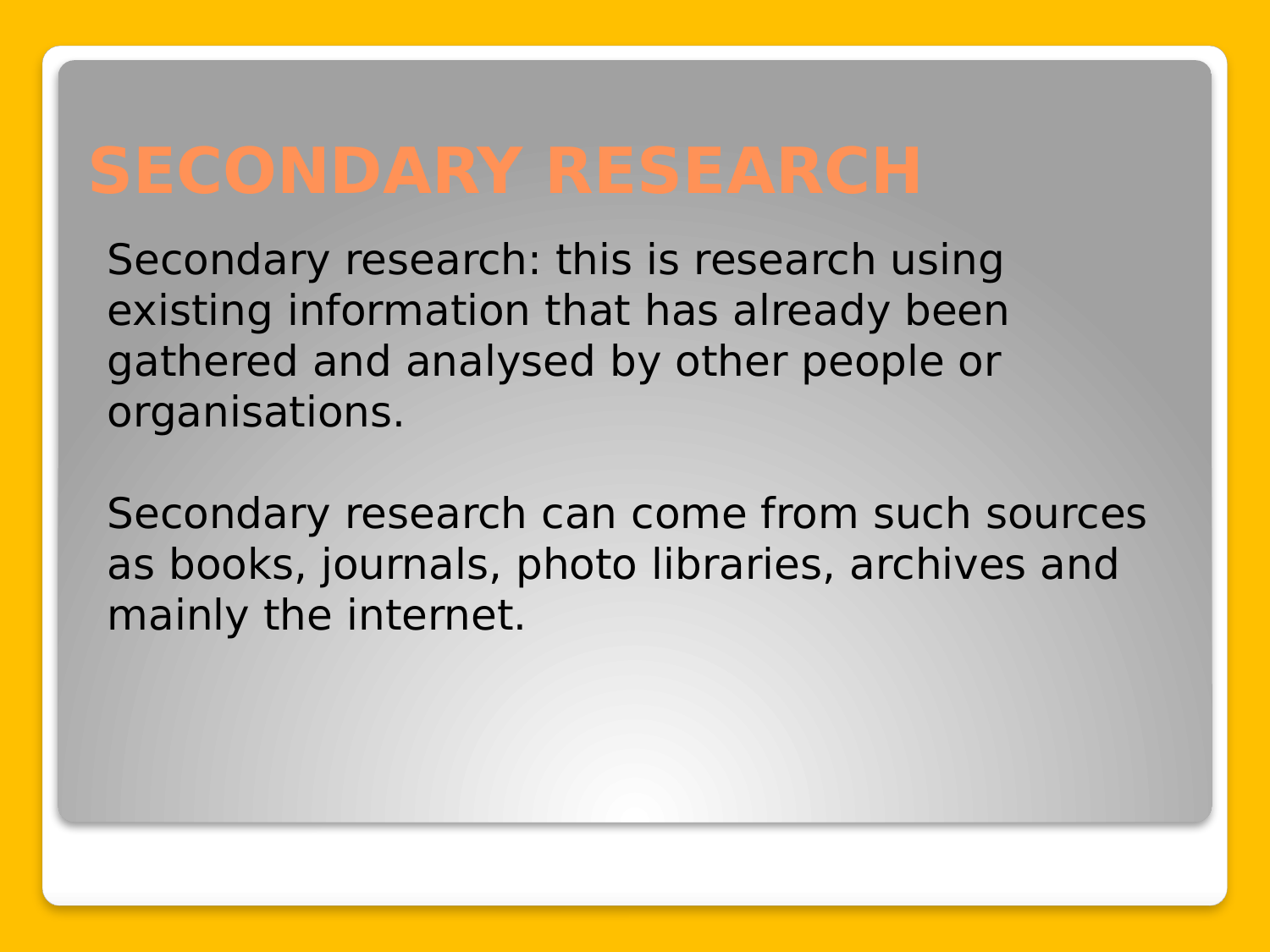

# SECONDARY RESEARCH
Secondary research: this is research using existing information that has already been gathered and analysed by other people or organisations.

Secondary research can come from such sources as books, journals, photo libraries, archives and mainly the internet.